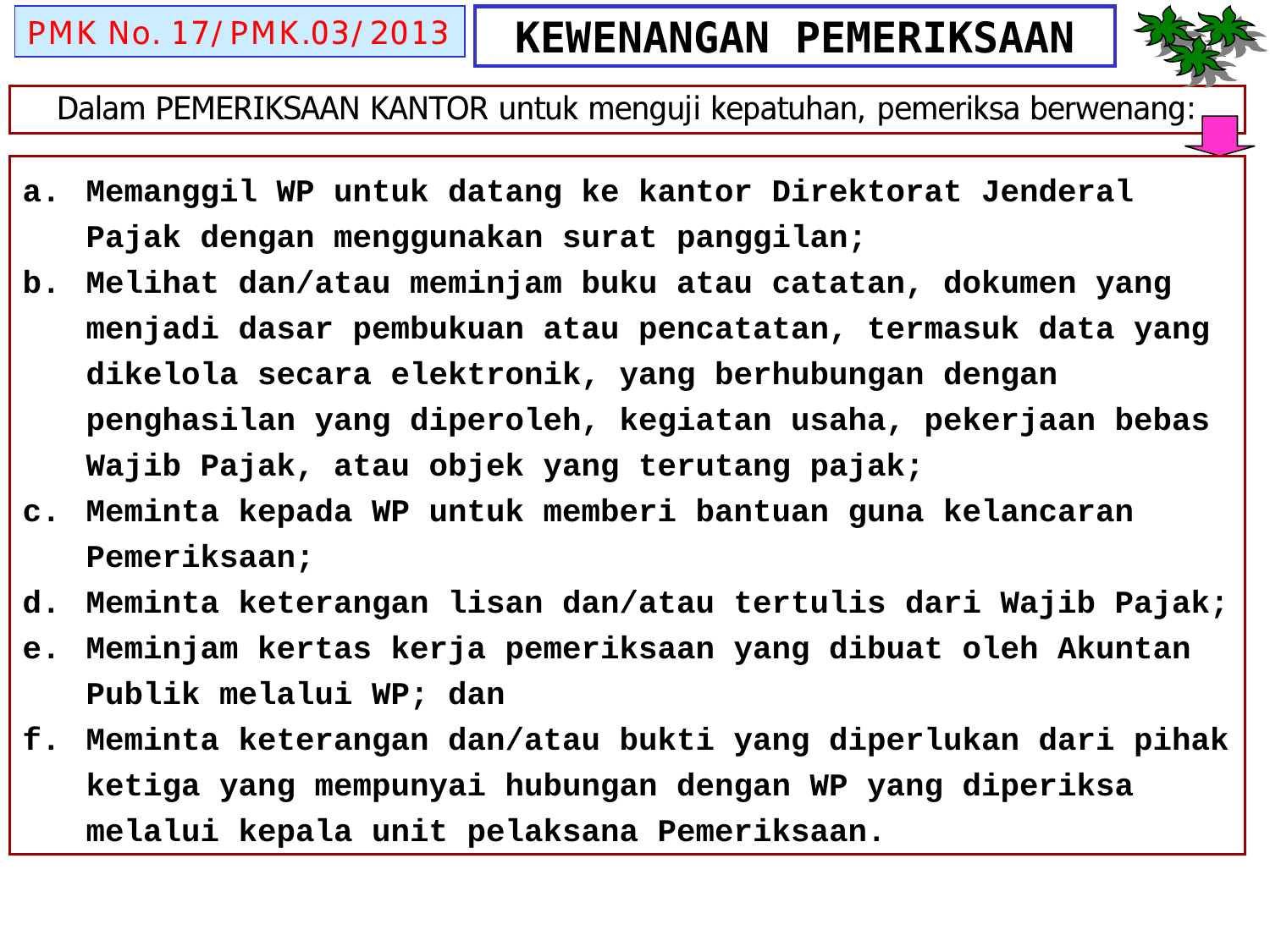

PMK No. 17/PMK.03/2013
# KEWENANGAN PEMERIKSAAN

Dalam PEMERIKSAAN KANTOR untuk menguji kepatuhan, pemeriksa berwenang:

Memanggil WP untuk datang ke kantor Direktorat Jenderal Pajak dengan menggunakan surat panggilan;
Melihat dan/atau meminjam buku atau catatan, dokumen yang menjadi dasar pembukuan atau pencatatan, termasuk data yang dikelola secara elektronik, yang berhubungan dengan penghasilan yang diperoleh, kegiatan usaha, pekerjaan bebas Wajib Pajak, atau objek yang terutang pajak;
Meminta kepada WP untuk memberi bantuan guna kelancaran Pemeriksaan;
Meminta keterangan lisan dan/atau tertulis dari Wajib Pajak;
Meminjam kertas kerja pemeriksaan yang dibuat oleh Akuntan Publik melalui WP; dan
Meminta keterangan dan/atau bukti yang diperlukan dari pihak ketiga yang mempunyai hubungan dengan WP yang diperiksa melalui kepala unit pelaksana Pemeriksaan.